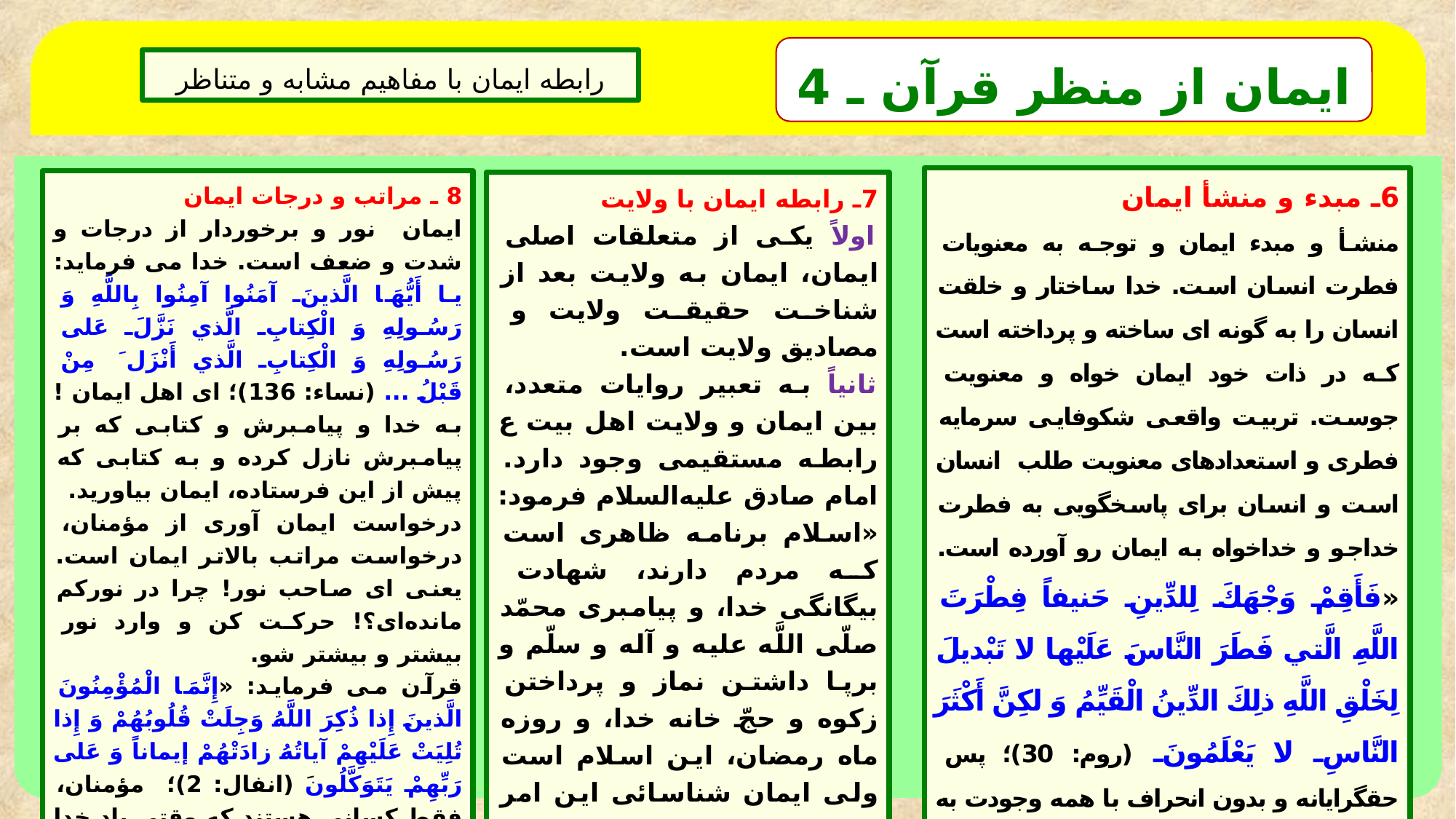

ایمان از منظر قرآن ـ 4
رابطه ایمان با مفاهیم مشابه و متناظر

6ـ مبدء و منشأ ایمان
منشأ و مبدء ایمان و توجه به معنویات فطرت انسان است. خدا ساختار و خلقت انسان را به گونه ای ساخته و پرداخته است که در ذات خود ایمان خواه و معنویت جوست. تربیت واقعی شکوفایی سرمایه فطری و استعدادهای معنویت طلب  انسان است و انسان برای پاسخگویی به فطرت خداجو و خداخواه به ایمان رو آورده است. «فَأَقِمْ وَجْهَكَ لِلدِّينِ حَنيفاً فِطْرَتَ اللَّهِ الَّتي‏ فَطَرَ النَّاسَ‏ عَلَيْها لا تَبْديلَ لِخَلْقِ اللَّهِ ذلِكَ الدِّينُ الْقَيِّمُ وَ لكِنَّ أَكْثَرَ النَّاسِ لا يَعْلَمُونَ (روم: 30)؛ پس حق‏گرايانه و بدون انحراف با همه وجودت به سوى اين دين [توحيدى] روى آور، و بر سرشت خدا كه مردم را بر آن سرشته است باش. براى آفرينش خدا هيچگونه تغيير و تبديلى نيست؛ اين است دين استوار؛ ولى بيشتر مردم معرفت [به اين حقيقت اصيل]
8 ـ مراتب و درجات ایمان
ایمان  نور و برخوردار از درجات و شدت و ضعف است. خدا می فرماید: يا أَيُّهَا الَّذينَ آمَنُوا آمِنُوا بِاللَّهِ وَ رَسُولِهِ وَ الْكِتابِ الَّذي نَزَّلَ عَلى‏ رَسُولِهِ وَ الْكِتابِ الَّذي أَنْزَل َ مِنْ قَبْلُ ... (نساء: 136)؛ اى اهل ايمان ! به خدا و پيامبرش و كتابى كه بر پيامبرش نازل كرده و به كتابى كه پيش از اين فرستاده، ايمان بياوريد.
درخواست ایمان آوری از مؤمنان، درخواست مراتب بالاتر ایمان است. یعنی ای صاحب نور! چرا در نورکم مانده‌ای؟! حرکت کن و وارد نور بیشتر و بیشتر شو.
قرآن می فرماید: «إِنَّمَا الْمُؤْمِنُونَ الَّذينَ إِذا ذُكِرَ اللَّهُ وَجِلَتْ قُلُوبُهُمْ وَ إِذا تُلِيَتْ عَلَيْهِمْ آياتُهُ زادَتْهُمْ‏ إيماناً وَ عَلى‏ رَبِّهِمْ يَتَوَكَّلُونَ (انفال: 2)؛  مؤمنان، فقط كسانى هستند كه وقتى ياد خدا شود دل‏هايشان ترسان مى‏شود، و هنگامى كه آيات او را بر آنان مى‏خوانند به ايمانشان مى‏افزايد ، و بر پروردگارشان توكل مى‏كنند».
7ـ رابطه ایمان با ولایت
اولاً یکی از متعلقات اصلی ایمان، ایمان به ولایت بعد از شناخت حقیقت ولایت و مصادیق ولایت است.
ثانیاً به تعبیر روایات متعدد، بین ایمان و ولایت اهل بیت ع رابطه مستقیمی وجود دارد. امام صادق علیه‌السلام فرمود: «اسلام برنامه ظاهرى است كه مردم دارند، شهادت بيگانگى خدا، و پيامبرى محمّد صلّى اللَّه عليه و آله و سلّم و برپا داشتن نماز و پرداختن زكوه و حجّ خانه خدا، و روزه ماه رمضان، اين اسلام است ولى ايمان شناسائى اين امر (امامت و ولایت) است، با اينوصف اگر كسى بدان اقرار كند و اين امر را نشناسد، مسلمانست ولى گمراه است.»